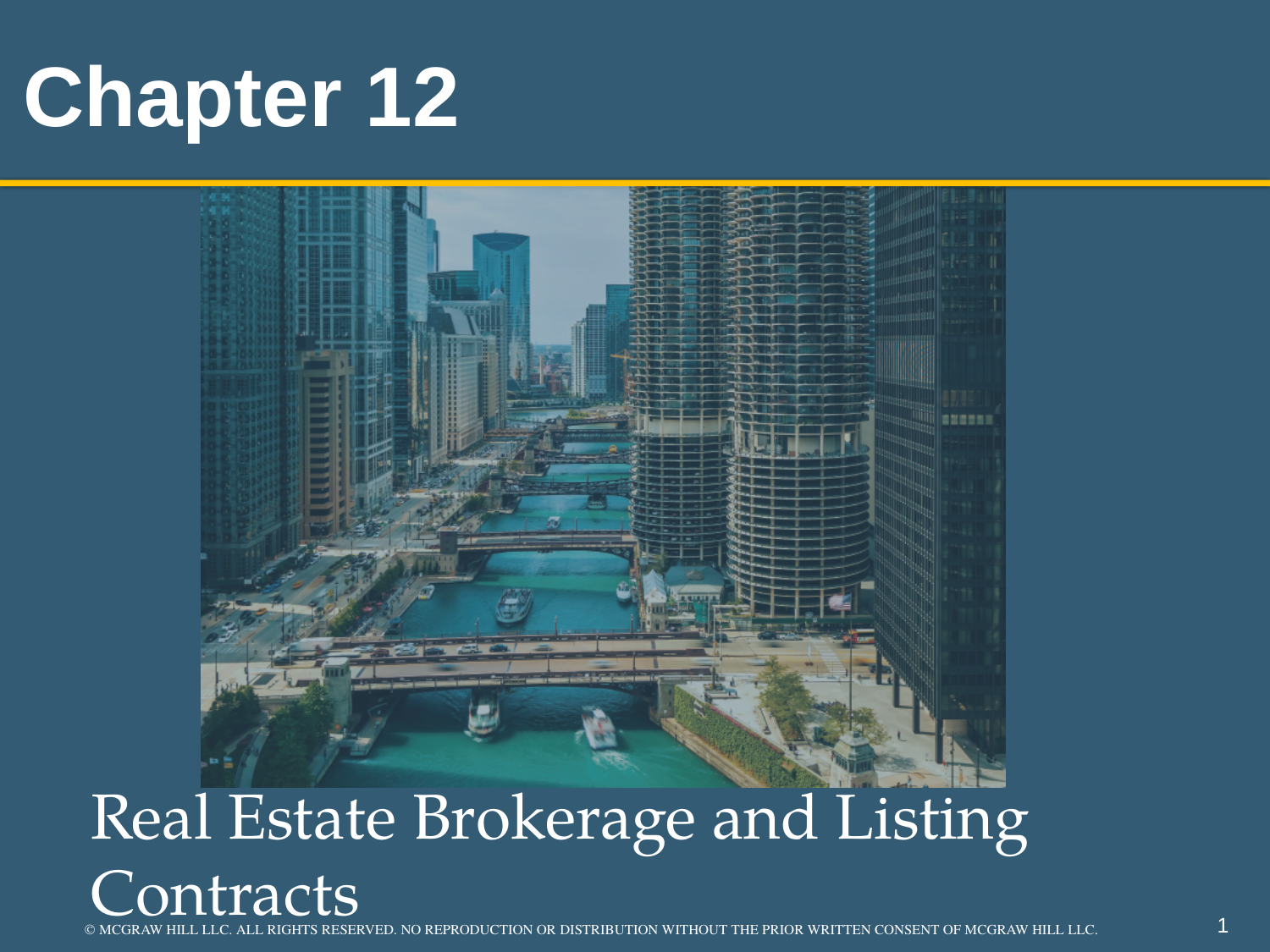

# Chapter 12
Real Estate Brokerage and Listing Contracts
© MCGRAW HILL LLC. ALL RIGHTS RESERVED. NO REPRODUCTION OR DISTRIBUTION WITHOUT THE PRIOR WRITTEN CONSENT OF MCGRAW HILL LLC.
1